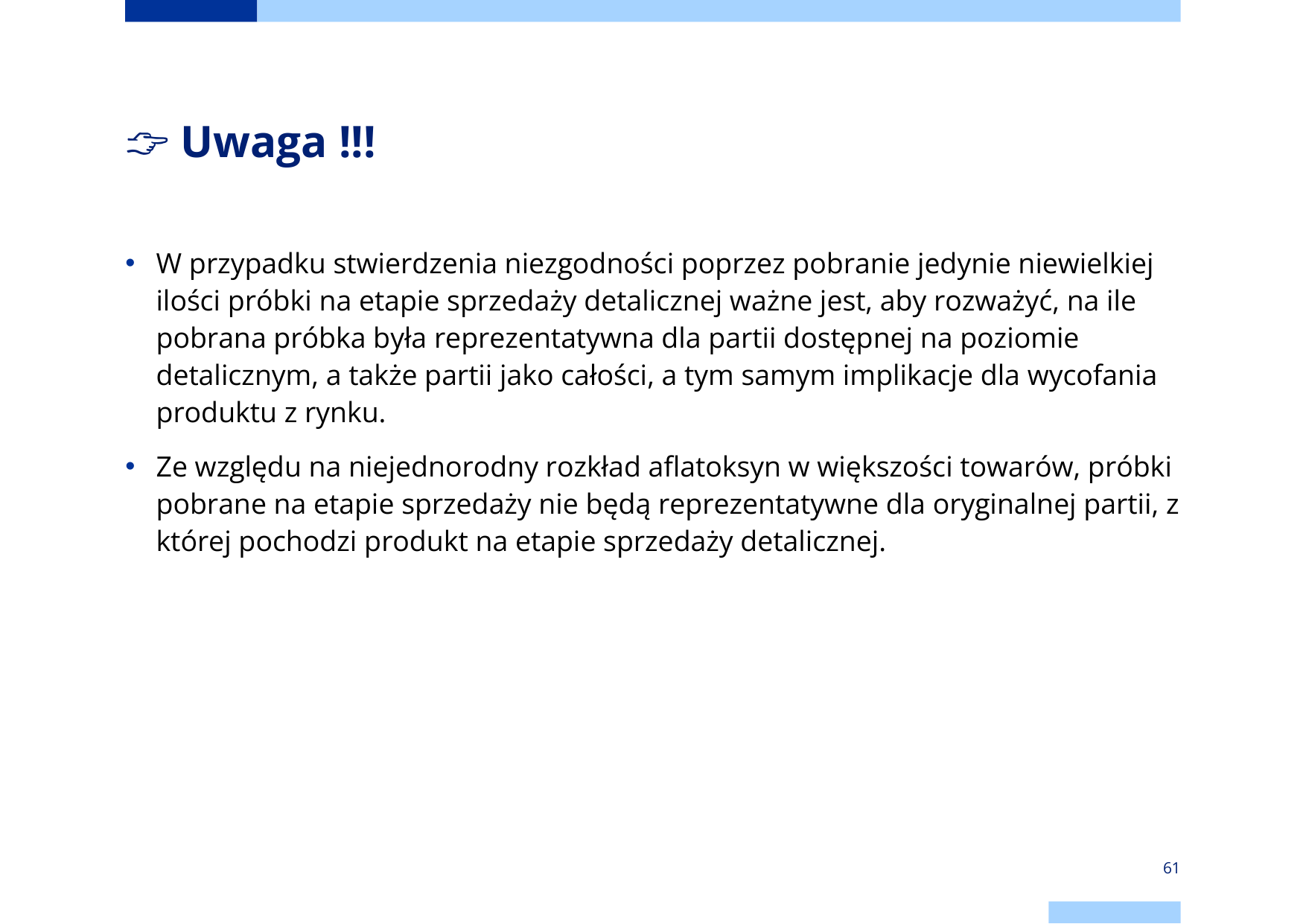

# 👉 Uwaga !!!
W przypadku stwierdzenia niezgodności poprzez pobranie jedynie niewielkiej ilości próbki na etapie sprzedaży detalicznej ważne jest, aby rozważyć, na ile pobrana próbka była reprezentatywna dla partii dostępnej na poziomie detalicznym, a także partii jako całości, a tym samym implikacje dla wycofania produktu z rynku.
Ze względu na niejednorodny rozkład aflatoksyn w większości towarów, próbki pobrane na etapie sprzedaży nie będą reprezentatywne dla oryginalnej partii, z której pochodzi produkt na etapie sprzedaży detalicznej.

61